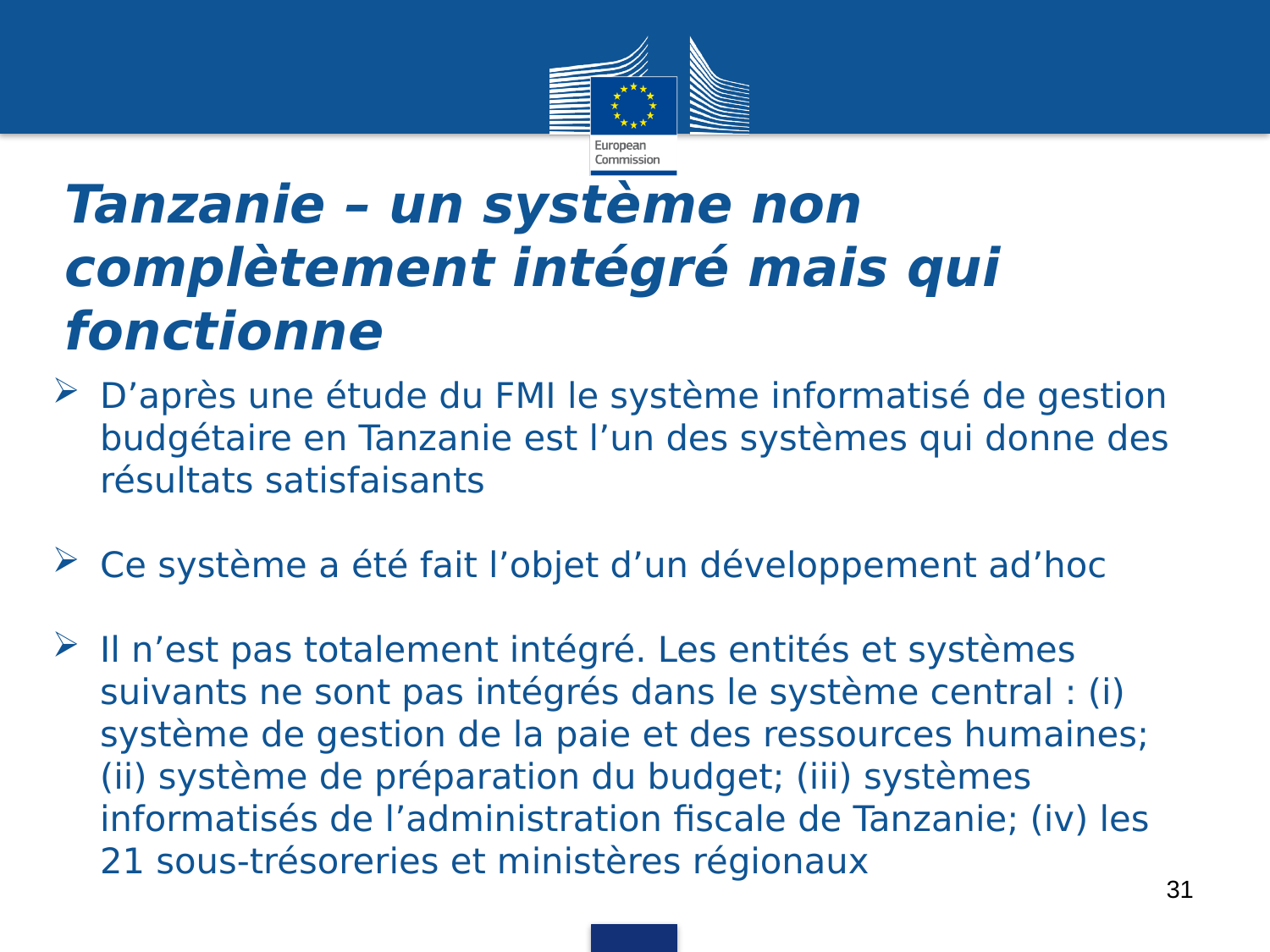

# Tanzanie – un système non complètement intégré mais qui fonctionne
D’après une étude du FMI le système informatisé de gestion budgétaire en Tanzanie est l’un des systèmes qui donne des résultats satisfaisants
Ce système a été fait l’objet d’un développement ad’hoc
Il n’est pas totalement intégré. Les entités et systèmes suivants ne sont pas intégrés dans le système central : (i) système de gestion de la paie et des ressources humaines; (ii) système de préparation du budget; (iii) systèmes informatisés de l’administration fiscale de Tanzanie; (iv) les 21 sous-trésoreries et ministères régionaux

31